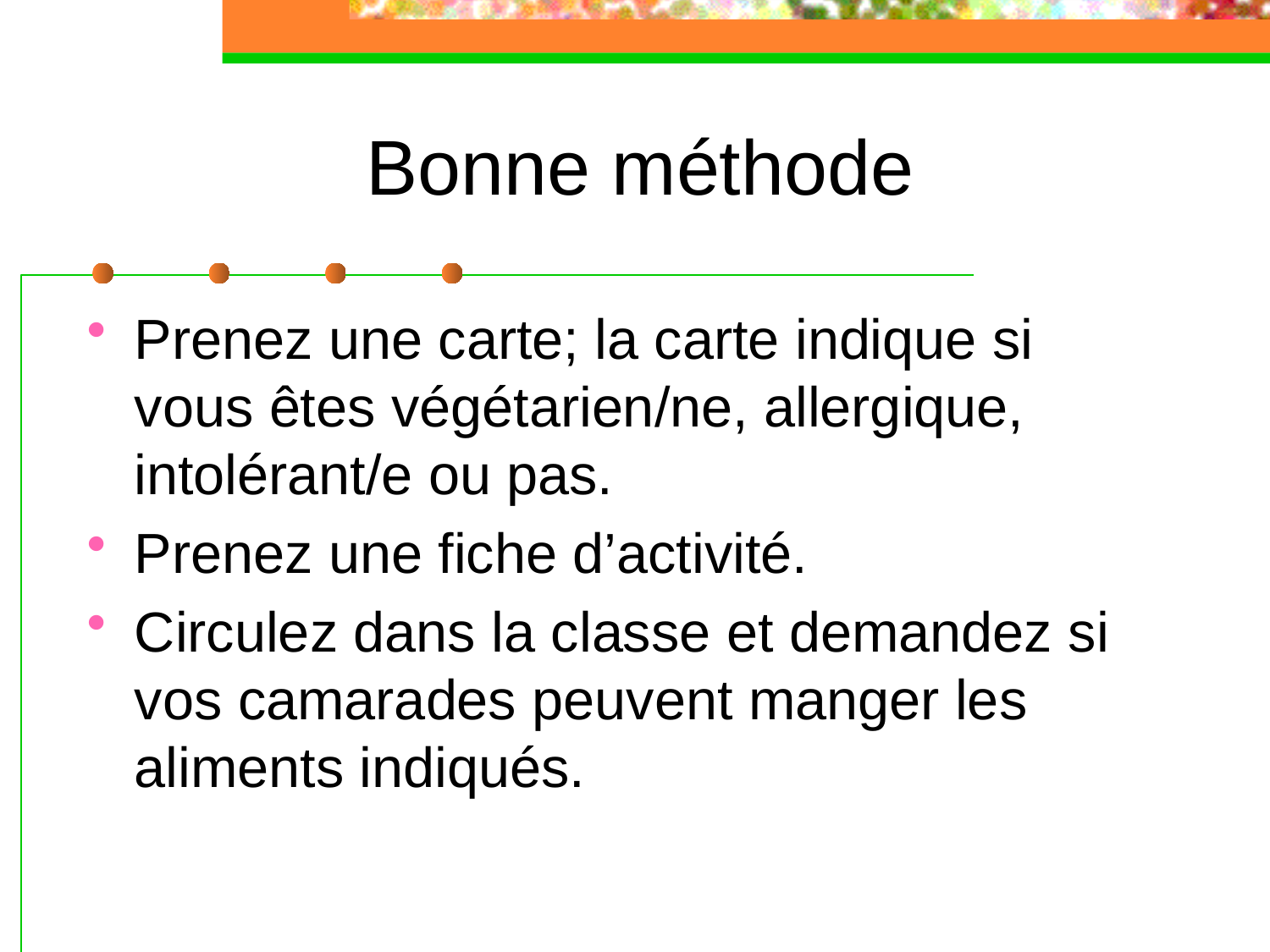

# Bonne méthode
Prenez une carte; la carte indique si vous êtes végétarien/ne, allergique, intolérant/e ou pas.
Prenez une fiche d’activité.
Circulez dans la classe et demandez si vos camarades peuvent manger les aliments indiqués.